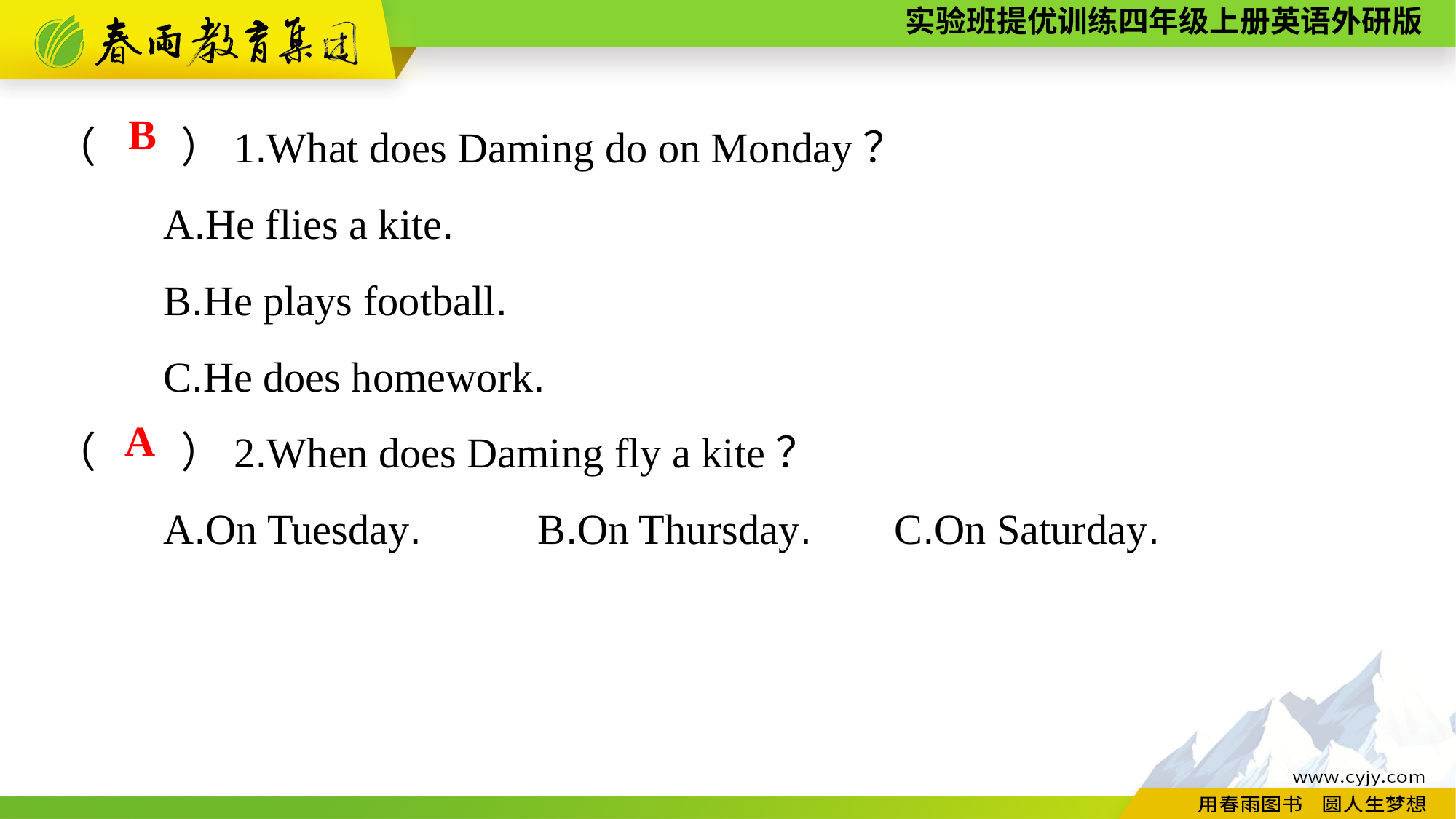

（　　）1.What does Daming do on Monday？
	A.He flies a kite.
	B.He plays football.
	C.He does homework.
（　　）2.When does Daming fly a kite？
	A.On Tuesday.           B.On Thursday.       C.On Saturday.
B
A